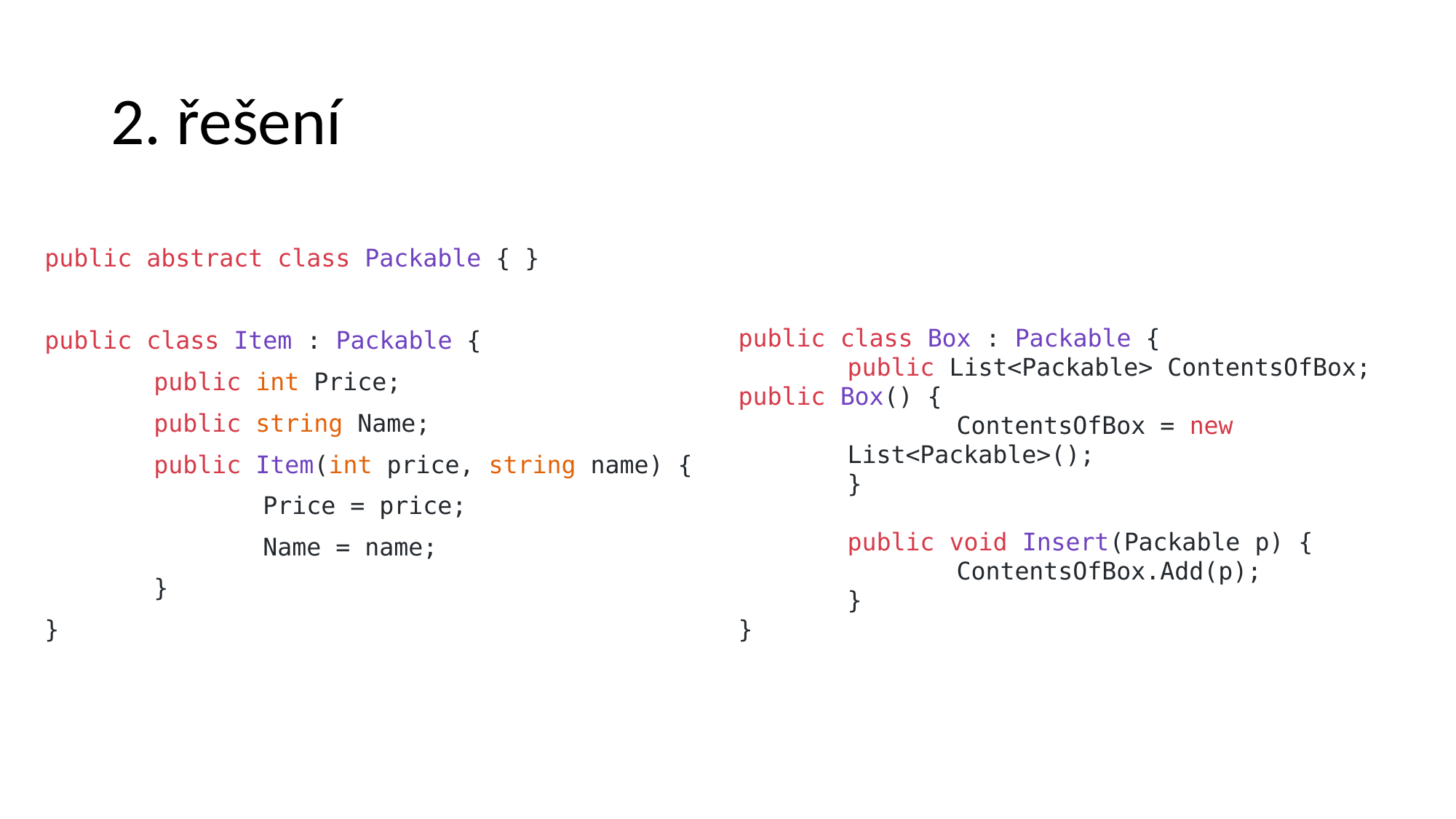

# 2. řešení
public abstract class Packable { }

public class Item : Packable {
	public int Price;
	public string Name;
	public Item(int price, string name) {
		Price = price;
		Name = name;
	}
}

public class Box : Packable {
	public List<Packable> ContentsOfBox; 	public Box() {
		ContentsOfBox = new 			List<Packable>();
	}

	public void Insert(Packable p) { 			ContentsOfBox.Add(p);
	}
}